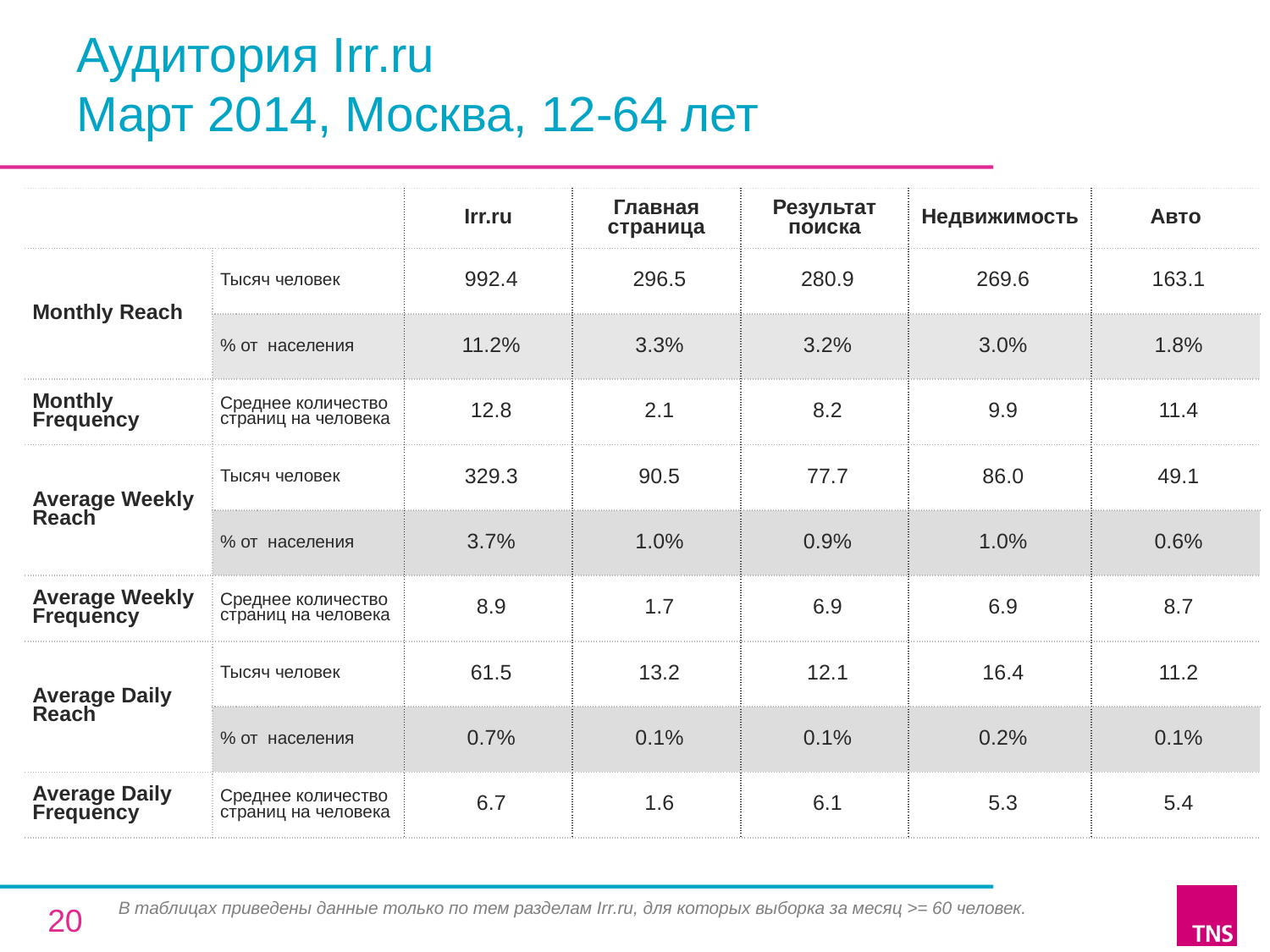

# Аудитория Irr.ru Март 2014, Москва, 12-64 лет
|  |  | Irr.ru | Главная страница | Результат поиска | Недвижимость | Авто |
| --- | --- | --- | --- | --- | --- | --- |
| Monthly Reach | Тысяч человек | 992.4 | 296.5 | 280.9 | 269.6 | 163.1 |
|  | % от населения | 11.2% | 3.3% | 3.2% | 3.0% | 1.8% |
| Monthly Frequency | Среднее количество страниц на человека | 12.8 | 2.1 | 8.2 | 9.9 | 11.4 |
| Average Weekly Reach | Тысяч человек | 329.3 | 90.5 | 77.7 | 86.0 | 49.1 |
|  | % от населения | 3.7% | 1.0% | 0.9% | 1.0% | 0.6% |
| Average Weekly Frequency | Среднее количество страниц на человека | 8.9 | 1.7 | 6.9 | 6.9 | 8.7 |
| Average Daily Reach | Тысяч человек | 61.5 | 13.2 | 12.1 | 16.4 | 11.2 |
|  | % от населения | 0.7% | 0.1% | 0.1% | 0.2% | 0.1% |
| Average Daily Frequency | Среднее количество страниц на человека | 6.7 | 1.6 | 6.1 | 5.3 | 5.4 |
В таблицах приведены данные только по тем разделам Irr.ru, для которых выборка за месяц >= 60 человек.
20